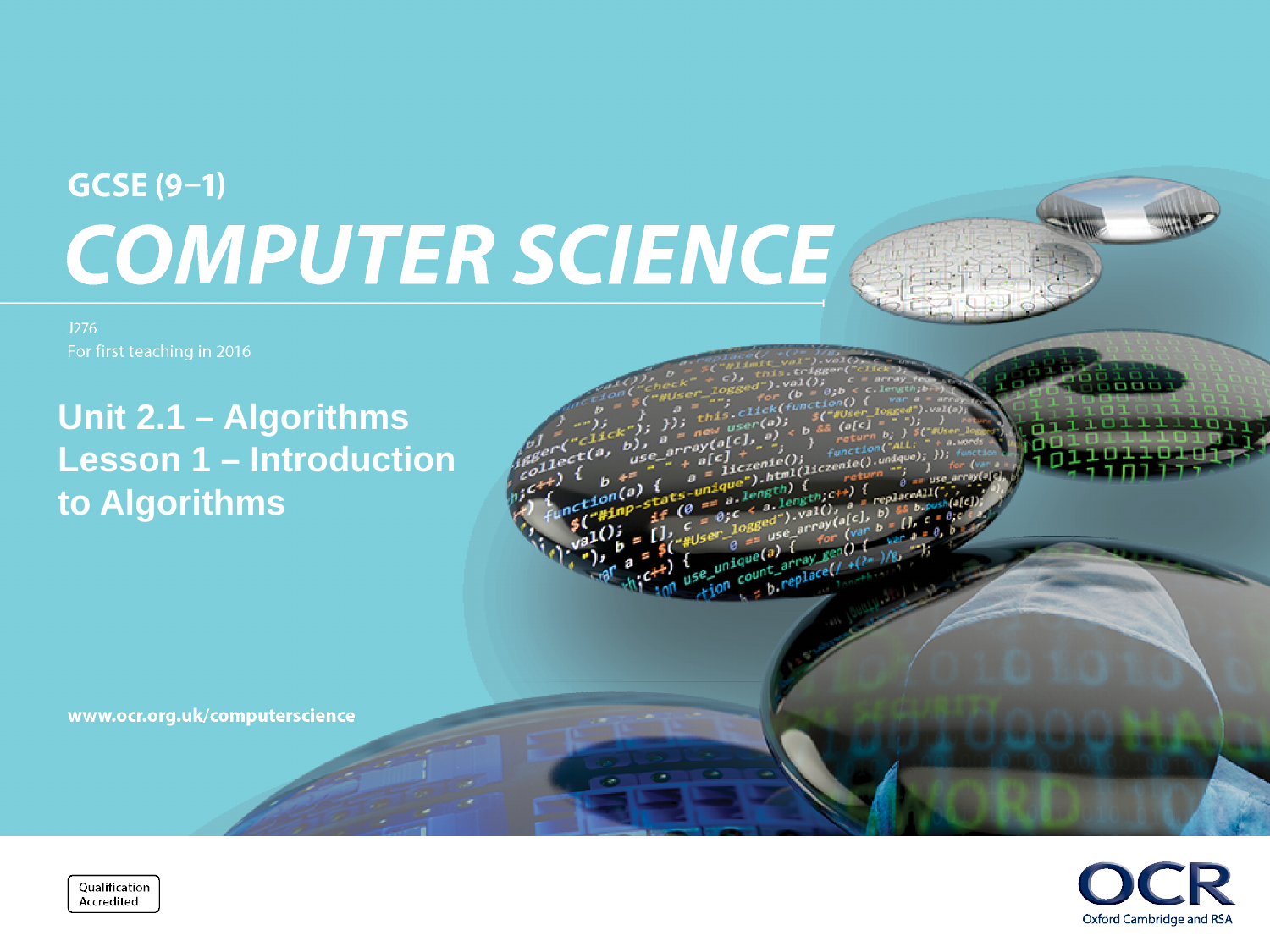

# Unit 2.1 – Algorithms Lesson 1 – Introduction to Algorithms